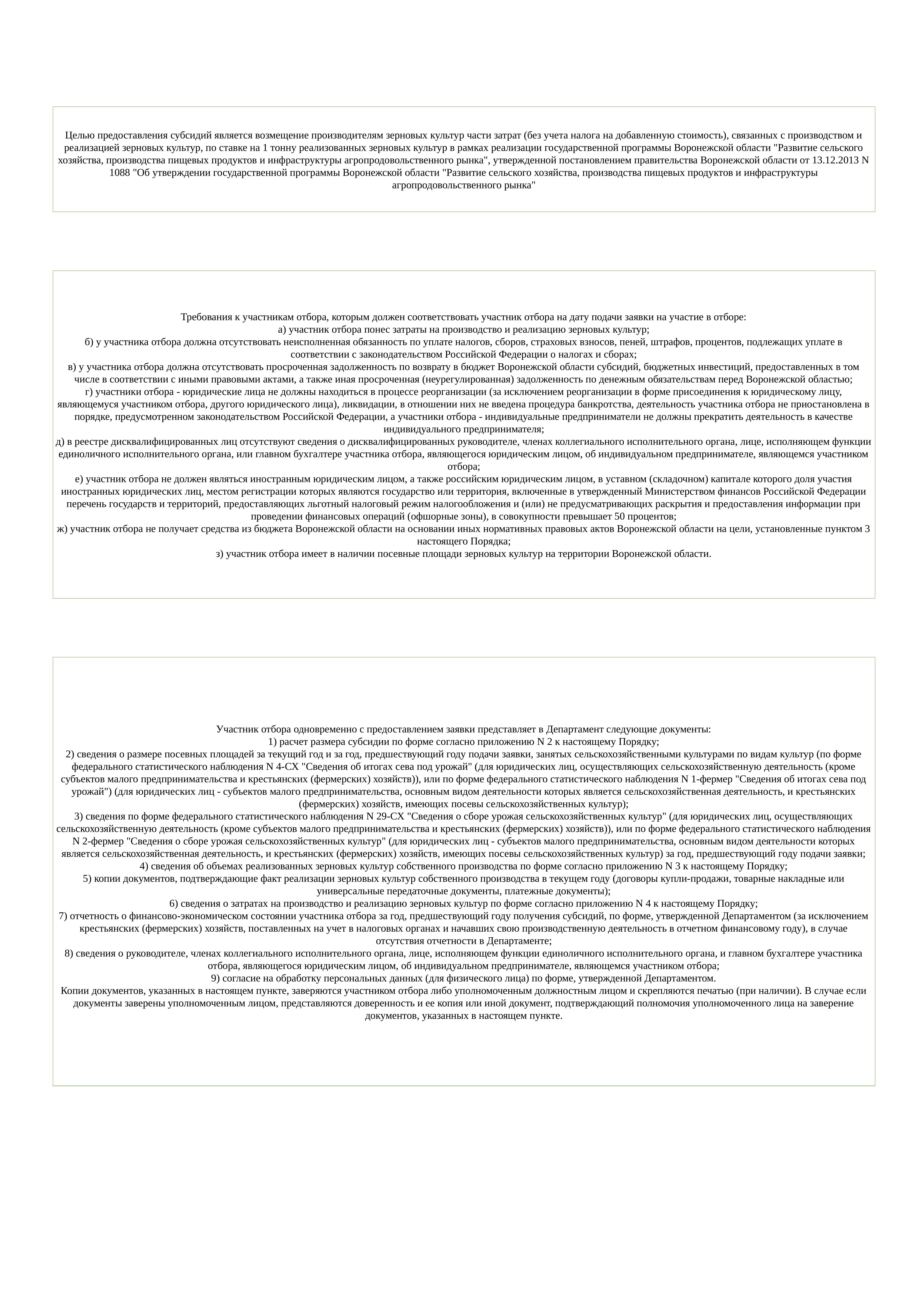

Целью предоставления субсидий является возмещение производителям зерновых культур части затрат (без учета налога на добавленную стоимость), связанных с производством и реализацией зерновых культур, по ставке на 1 тонну реализованных зерновых культур в рамках реализации государственной программы Воронежской области "Развитие сельского хозяйства, производства пищевых продуктов и инфраструктуры агропродовольственного рынка", утвержденной постановлением правительства Воронежской области от 13.12.2013 N 1088 "Об утверждении государственной программы Воронежской области "Развитие сельского хозяйства, производства пищевых продуктов и инфраструктуры агропродовольственного рынка"
Требования к участникам отбора, которым должен соответствовать участник отбора на дату подачи заявки на участие в отборе:
а) участник отбора понес затраты на производство и реализацию зерновых культур;
б) у участника отбора должна отсутствовать неисполненная обязанность по уплате налогов, сборов, страховых взносов, пеней, штрафов, процентов, подлежащих уплате в соответствии с законодательством Российской Федерации о налогах и сборах;
в) у участника отбора должна отсутствовать просроченная задолженность по возврату в бюджет Воронежской области субсидий, бюджетных инвестиций, предоставленных в том числе в соответствии с иными правовыми актами, а также иная просроченная (неурегулированная) задолженность по денежным обязательствам перед Воронежской областью;
г) участники отбора - юридические лица не должны находиться в процессе реорганизации (за исключением реорганизации в форме присоединения к юридическому лицу, являющемуся участником отбора, другого юридического лица), ликвидации, в отношении них не введена процедура банкротства, деятельность участника отбора не приостановлена в порядке, предусмотренном законодательством Российской Федерации, а участники отбора - индивидуальные предприниматели не должны прекратить деятельность в качестве индивидуального предпринимателя;
д) в реестре дисквалифицированных лиц отсутствуют сведения о дисквалифицированных руководителе, членах коллегиального исполнительного органа, лице, исполняющем функции единоличного исполнительного органа, или главном бухгалтере участника отбора, являющегося юридическим лицом, об индивидуальном предпринимателе, являющемся участником отбора;
е) участник отбора не должен являться иностранным юридическим лицом, а также российским юридическим лицом, в уставном (складочном) капитале которого доля участия иностранных юридических лиц, местом регистрации которых являются государство или территория, включенные в утвержденный Министерством финансов Российской Федерации перечень государств и территорий, предоставляющих льготный налоговый режим налогообложения и (или) не предусматривающих раскрытия и предоставления информации при проведении финансовых операций (офшорные зоны), в совокупности превышает 50 процентов;
ж) участник отбора не получает средства из бюджета Воронежской области на основании иных нормативных правовых актов Воронежской области на цели, установленные пунктом 3 настоящего Порядка;
з) участник отбора имеет в наличии посевные площади зерновых культур на территории Воронежской области.
Участник отбора одновременно с предоставлением заявки представляет в Департамент следующие документы:
1) расчет размера субсидии по форме согласно приложению N 2 к настоящему Порядку;
2) сведения о размере посевных площадей за текущий год и за год, предшествующий году подачи заявки, занятых сельскохозяйственными культурами по видам культур (по форме федерального статистического наблюдения N 4-СХ "Сведения об итогах сева под урожай" (для юридических лиц, осуществляющих сельскохозяйственную деятельность (кроме субъектов малого предпринимательства и крестьянских (фермерских) хозяйств)), или по форме федерального статистического наблюдения N 1-фермер "Сведения об итогах сева под урожай") (для юридических лиц - субъектов малого предпринимательства, основным видом деятельности которых является сельскохозяйственная деятельность, и крестьянских (фермерских) хозяйств, имеющих посевы сельскохозяйственных культур);
3) сведения по форме федерального статистического наблюдения N 29-СХ "Сведения о сборе урожая сельскохозяйственных культур" (для юридических лиц, осуществляющих сельскохозяйственную деятельность (кроме субъектов малого предпринимательства и крестьянских (фермерских) хозяйств)), или по форме федерального статистического наблюдения N 2-фермер "Сведения о сборе урожая сельскохозяйственных культур" (для юридических лиц - субъектов малого предпринимательства, основным видом деятельности которых является сельскохозяйственная деятельность, и крестьянских (фермерских) хозяйств, имеющих посевы сельскохозяйственных культур) за год, предшествующий году подачи заявки;
4) сведения об объемах реализованных зерновых культур собственного производства по форме согласно приложению N 3 к настоящему Порядку;
5) копии документов, подтверждающие факт реализации зерновых культур собственного производства в текущем году (договоры купли-продажи, товарные накладные или универсальные передаточные документы, платежные документы);
6) сведения о затратах на производство и реализацию зерновых культур по форме согласно приложению N 4 к настоящему Порядку;
7) отчетность о финансово-экономическом состоянии участника отбора за год, предшествующий году получения субсидий, по форме, утвержденной Департаментом (за исключением крестьянских (фермерских) хозяйств, поставленных на учет в налоговых органах и начавших свою производственную деятельность в отчетном финансовому году), в случае отсутствия отчетности в Департаменте;
8) сведения о руководителе, членах коллегиального исполнительного органа, лице, исполняющем функции единоличного исполнительного органа, и главном бухгалтере участника отбора, являющегося юридическим лицом, об индивидуальном предпринимателе, являющемся участником отбора;
9) согласие на обработку персональных данных (для физического лица) по форме, утвержденной Департаментом.
Копии документов, указанных в настоящем пункте, заверяются участником отбора либо уполномоченным должностным лицом и скрепляются печатью (при наличии). В случае если документы заверены уполномоченным лицом, представляются доверенность и ее копия или иной документ, подтверждающий полномочия уполномоченного лица на заверение документов, указанных в настоящем пункте.